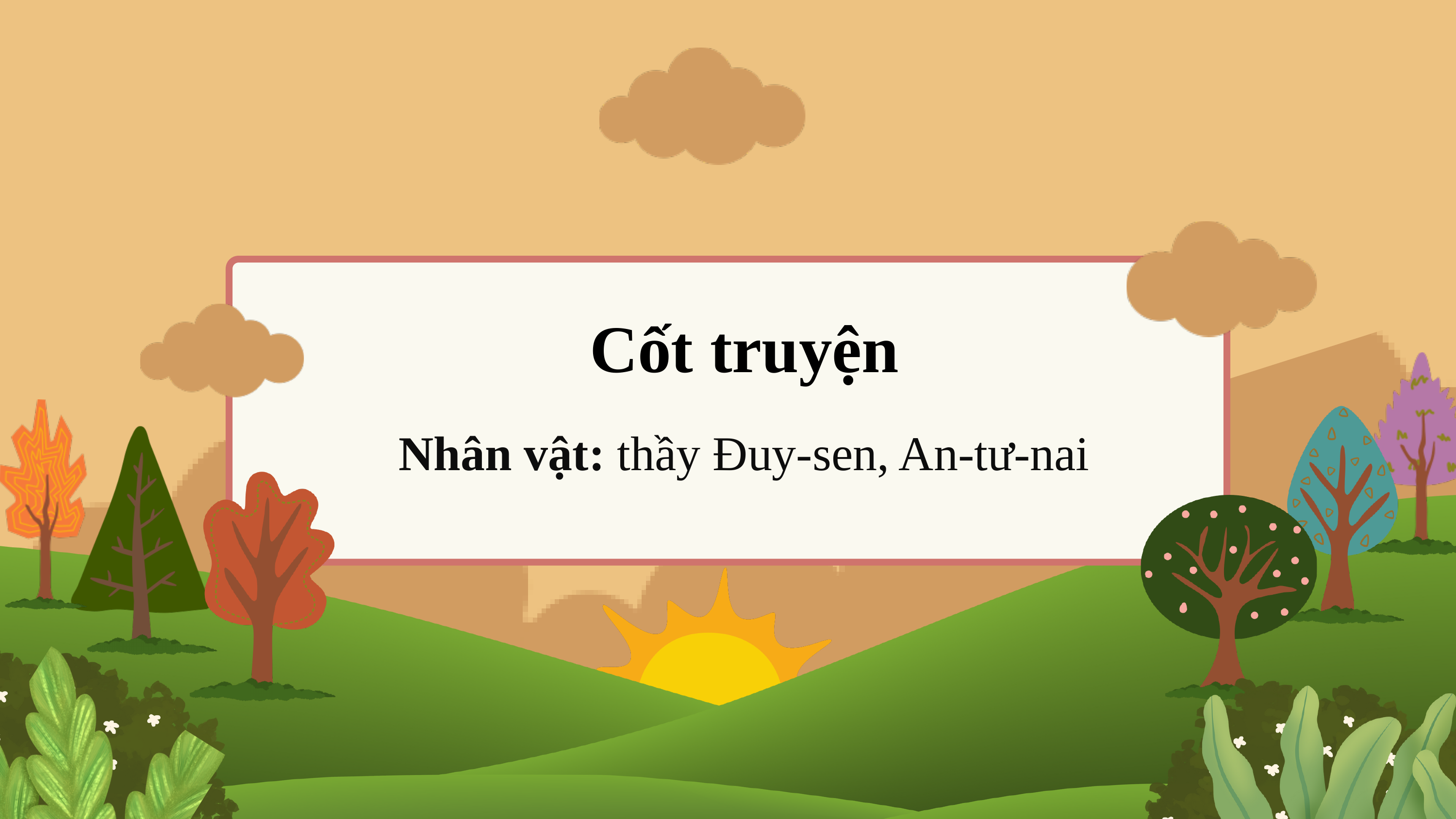

Cốt truyện

Nhân vật: thầy Đuy-sen, An-tư-nai